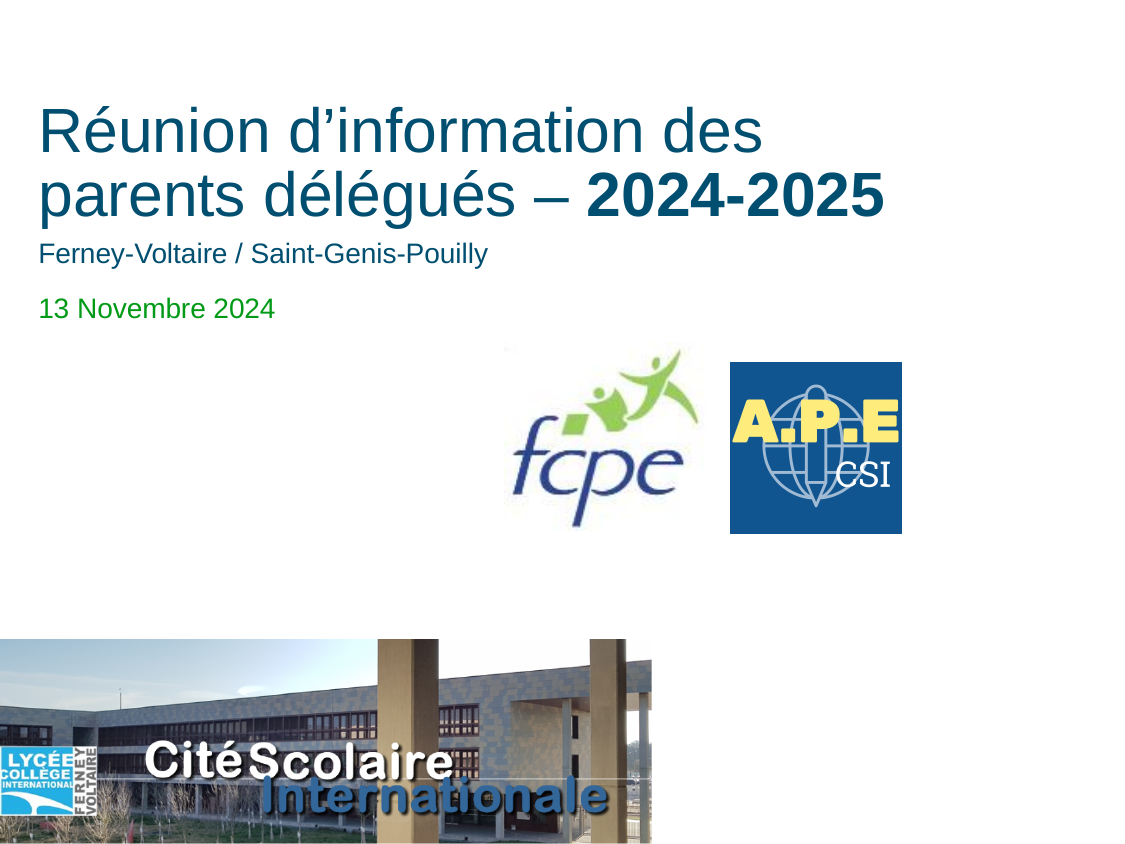

# Réunion d’information des parents délégués – 2024-2025
Ferney-Voltaire / Saint-Genis-Pouilly
13 Novembre 2024